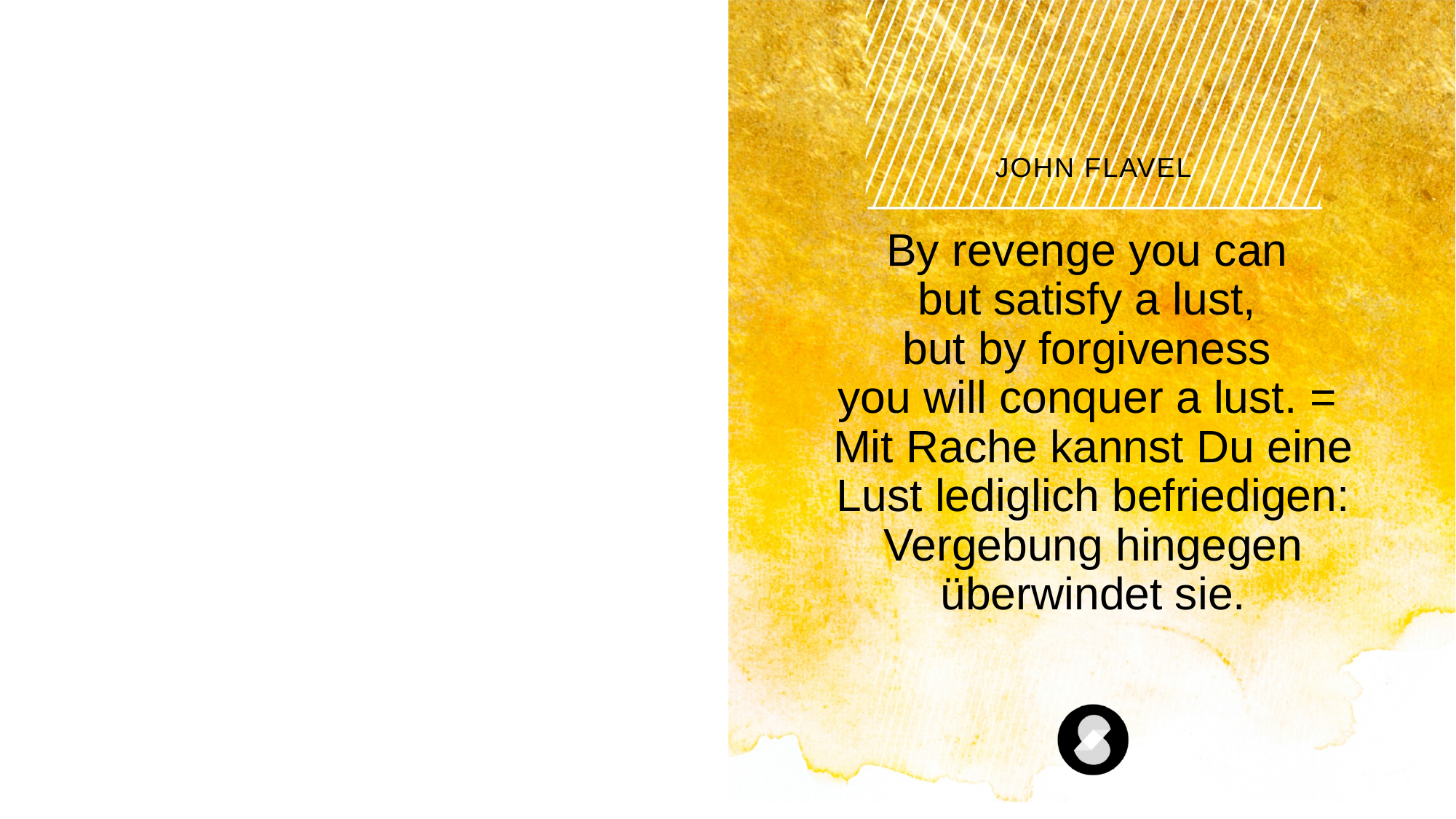

John Flavel
By revenge you can
but satisfy a lust,
but by forgiveness
you will conquer a lust. =
Mit Rache kannst Du eine Lust ledig­lich befriedigen: Vergebung hingegen überwindet sie.